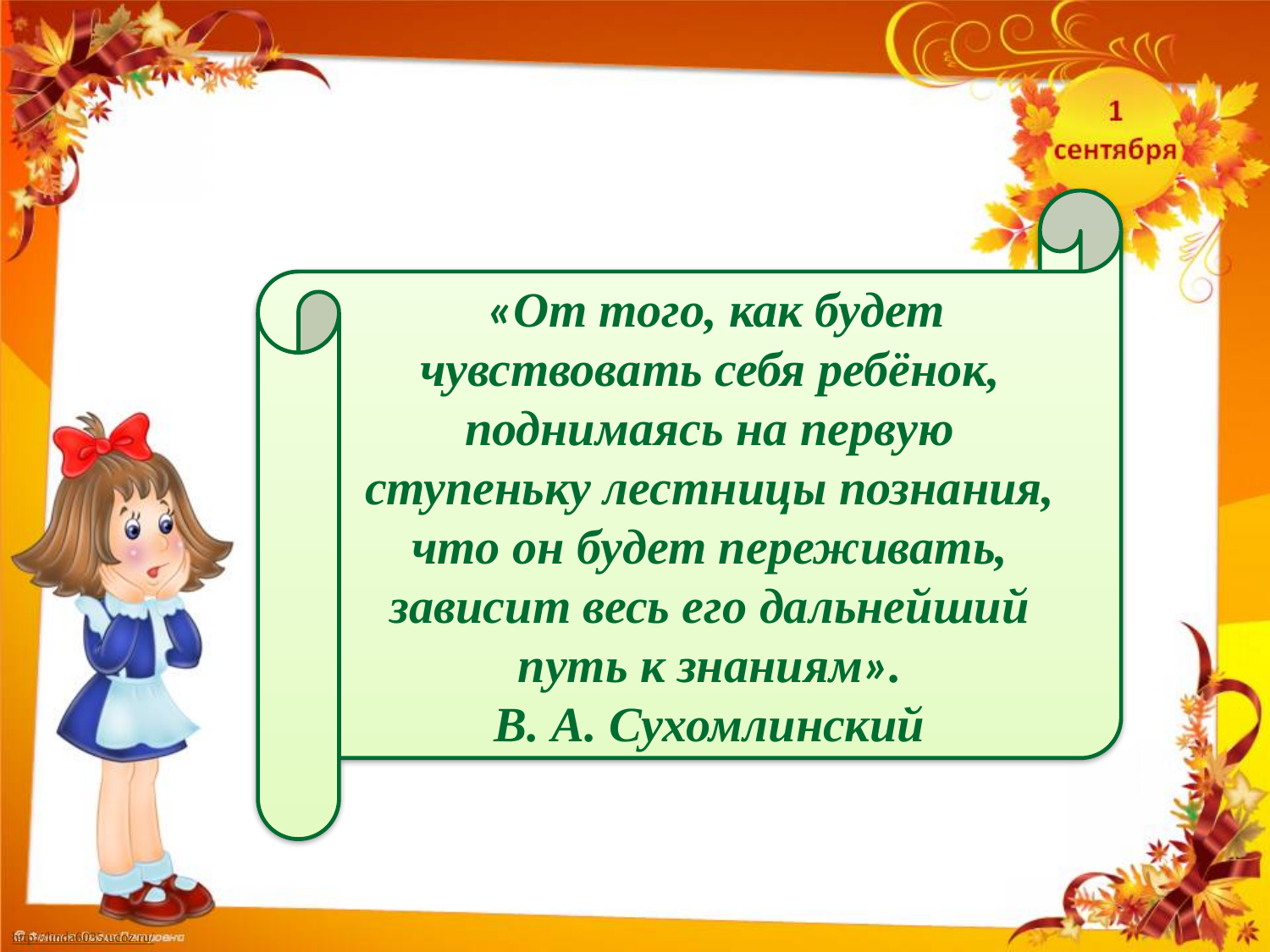

«От того, как будет чувствовать себя ребёнок, поднимаясь на первую ступеньку лестницы познания, что он будет переживать, зависит весь его дальнейший путь к знаниям».
В. А. Сухомлинский